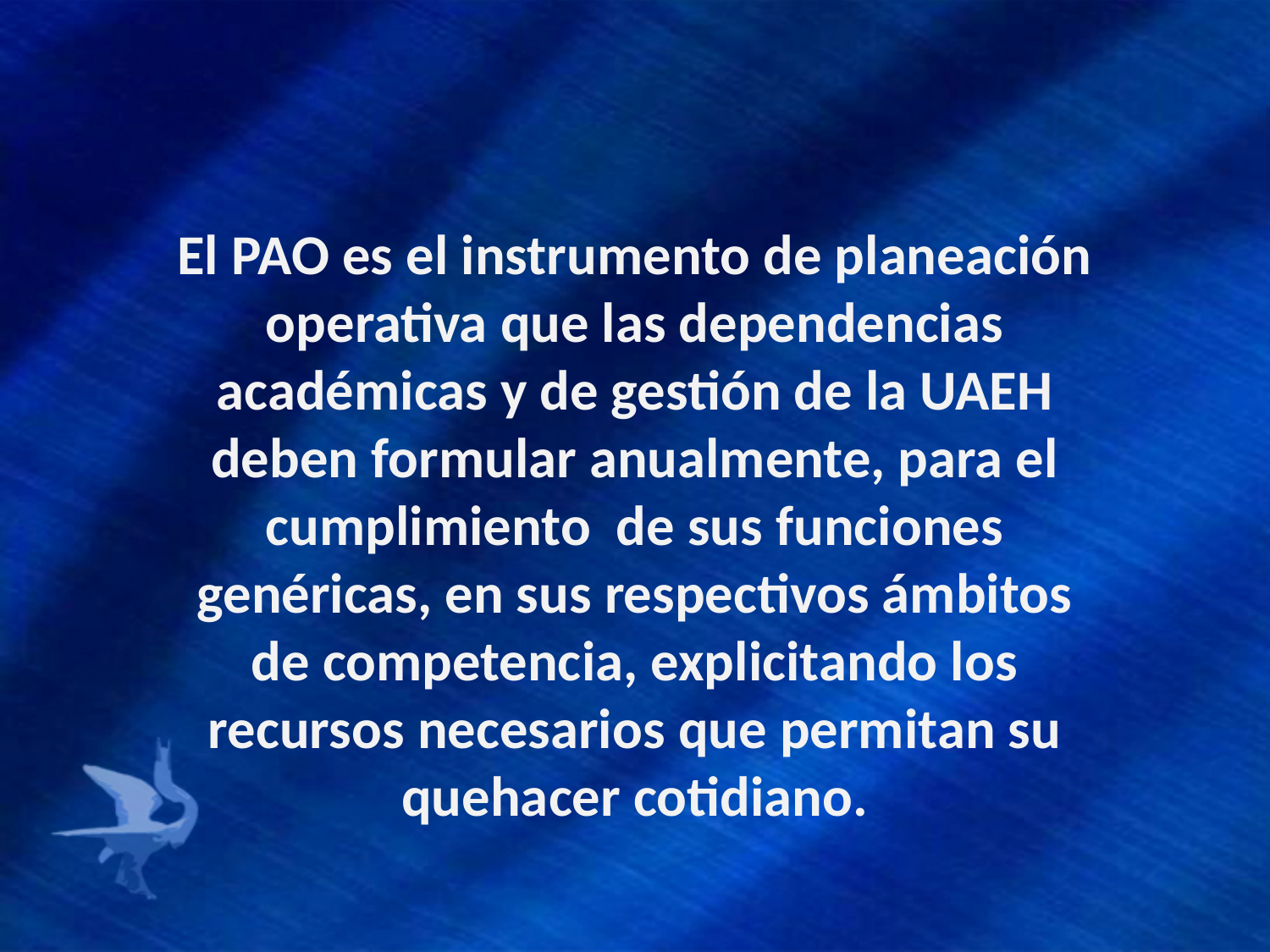

El PAO es el instrumento de planeación operativa que las dependencias académicas y de gestión de la UAEH deben formular anualmente, para el cumplimiento  de sus funciones genéricas, en sus respectivos ámbitos de competencia, explicitando los recursos necesarios que permitan su quehacer cotidiano.